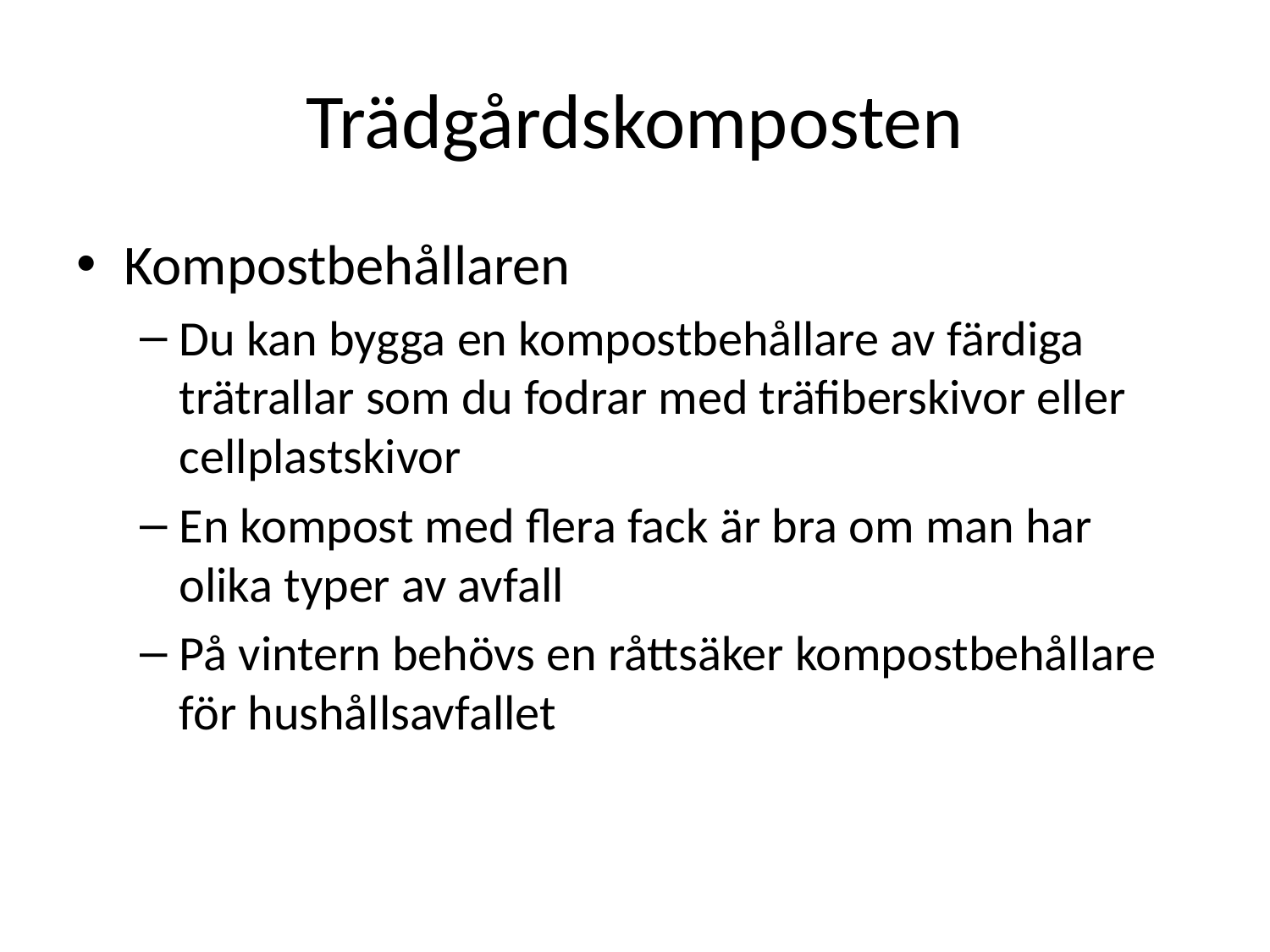

# Trädgårdskomposten
Kompostbehållaren
Du kan bygga en kompostbehållare av färdiga trätrallar som du fodrar med träfiberskivor eller cellplastskivor
En kompost med flera fack är bra om man har olika typer av avfall
På vintern behövs en råttsäker kompostbehållare för hushållsavfallet